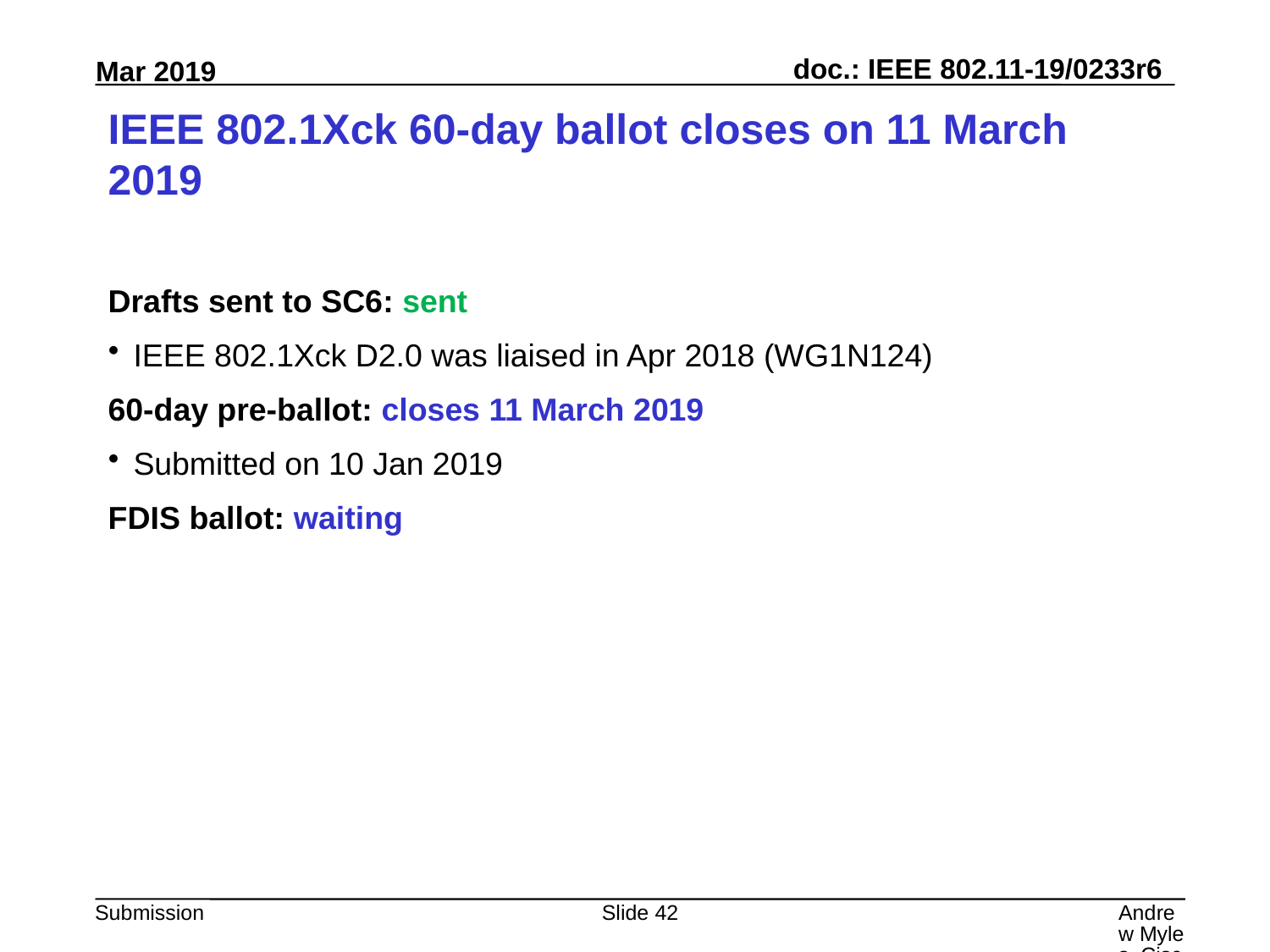

# IEEE 802.1Xck 60-day ballot closes on 11 March 2019
Drafts sent to SC6: sent
IEEE 802.1Xck D2.0 was liaised in Apr 2018 (WG1N124)
60-day pre-ballot: closes 11 March 2019
Submitted on 10 Jan 2019
FDIS ballot: waiting
Slide 42
Andrew Myles, Cisco